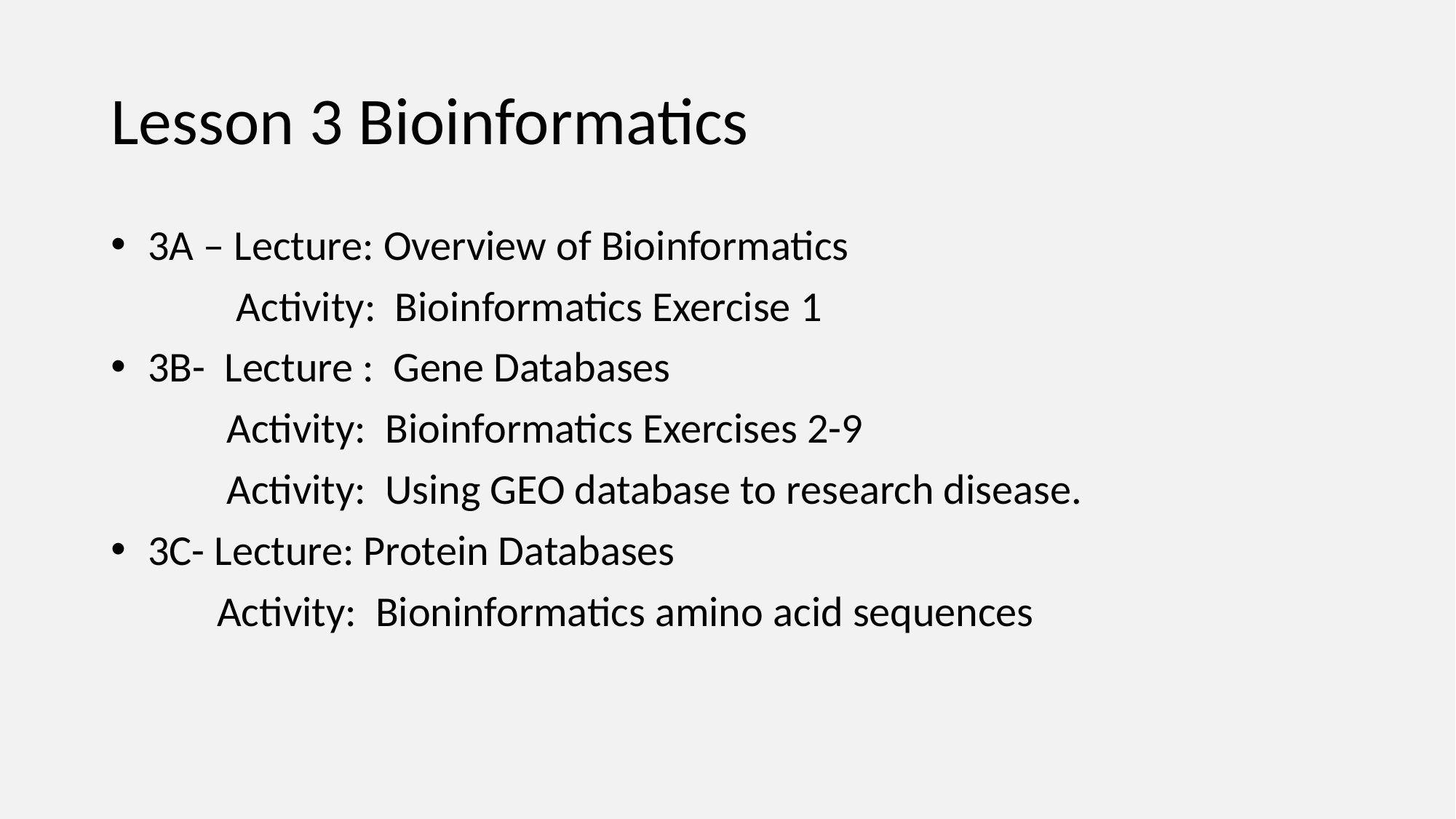

# Lesson 3 Bioinformatics
 3A – Lecture: Overview of Bioinformatics
             Activity:  Bioinformatics Exercise 1
 3B-  Lecture :  Gene Databases
            Activity:  Bioinformatics Exercises 2-9
            Activity:  Using GEO database to research disease.
 3C- Lecture: Protein Databases
           Activity:  Bioninformatics amino acid sequences